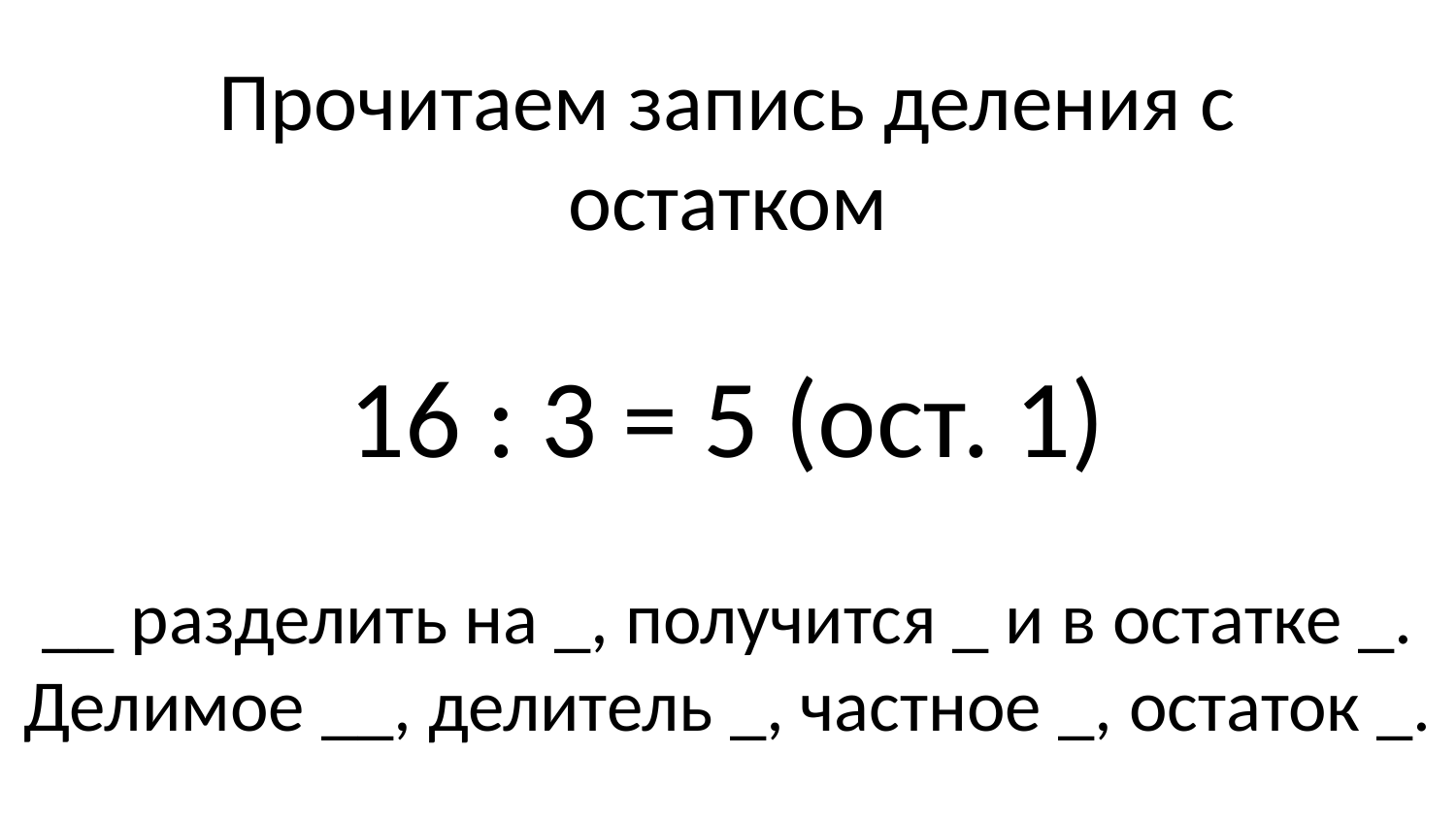

# Прочитаем запись деления с остатком
16 : 3 = 5 (ост. 1)
__ разделить на _, получится _ и в остатке _.
Делимое __, делитель _, частное _, остаток _.